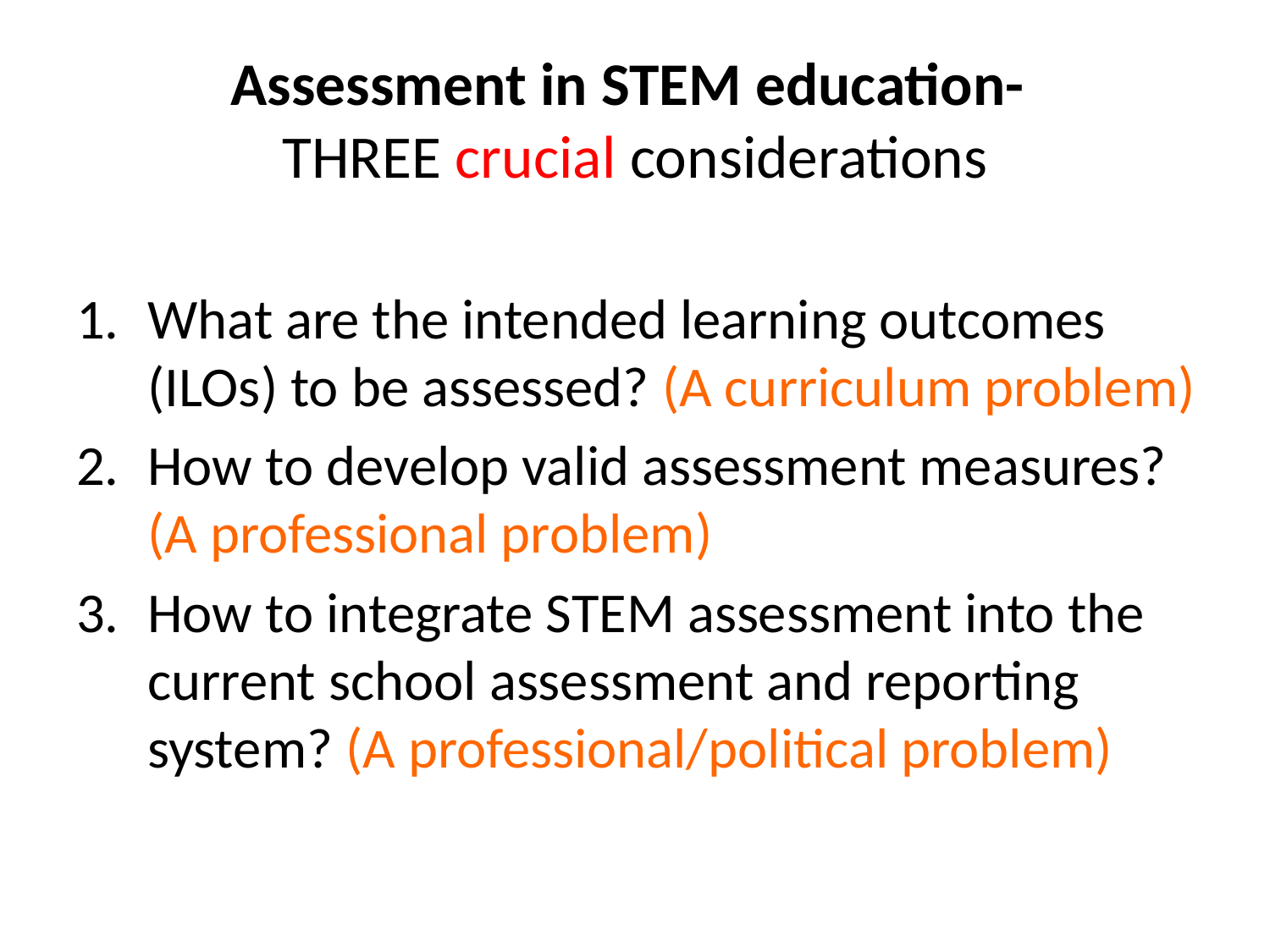

# Assessment in STEM education- THREE crucial considerations
What are the intended learning outcomes (ILOs) to be assessed? (A curriculum problem)
How to develop valid assessment measures? (A professional problem)
How to integrate STEM assessment into the current school assessment and reporting system? (A professional/political problem)